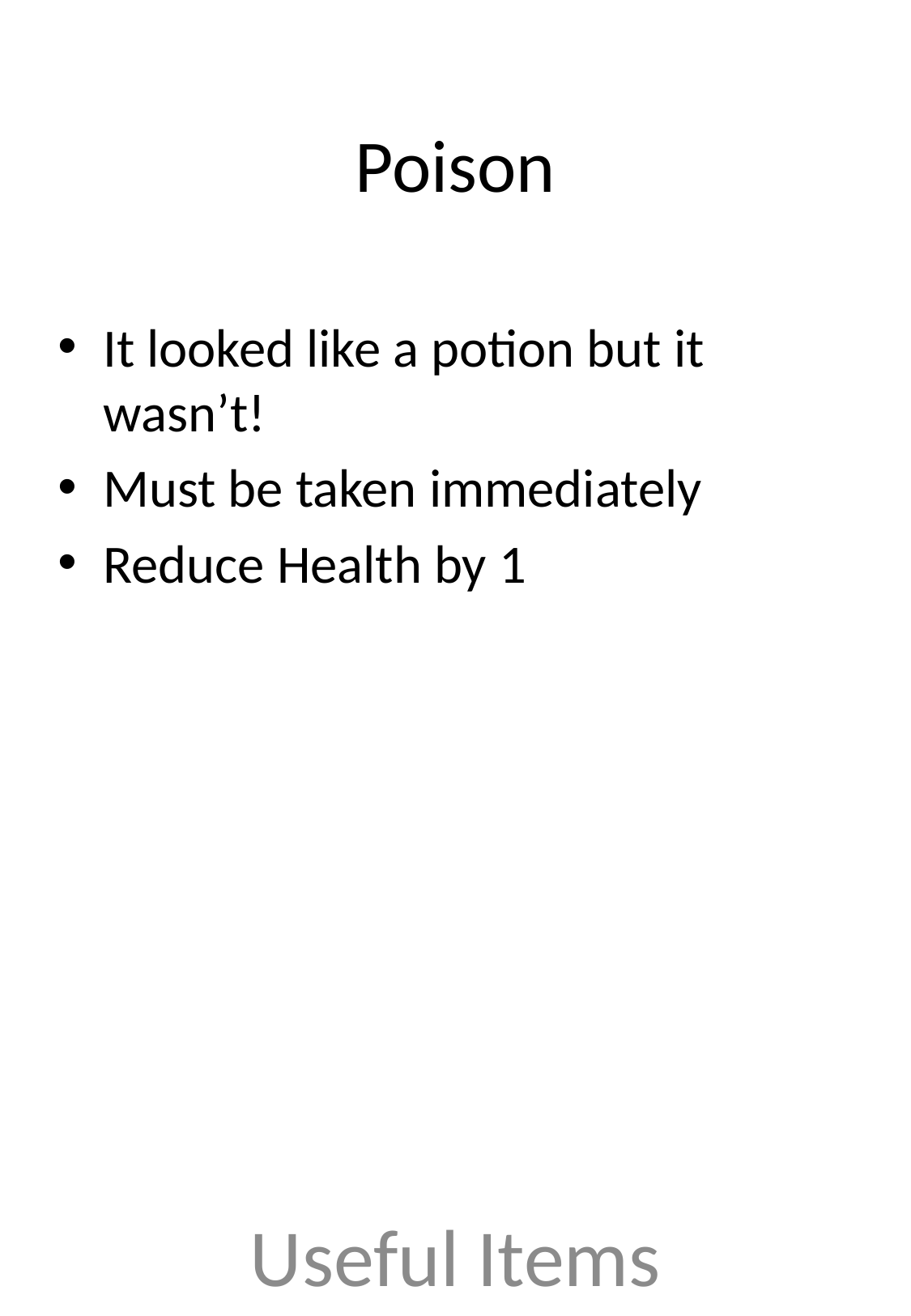

# Poison
It looked like a potion but it wasn’t!
Must be taken immediately
Reduce Health by 1
Useful Items